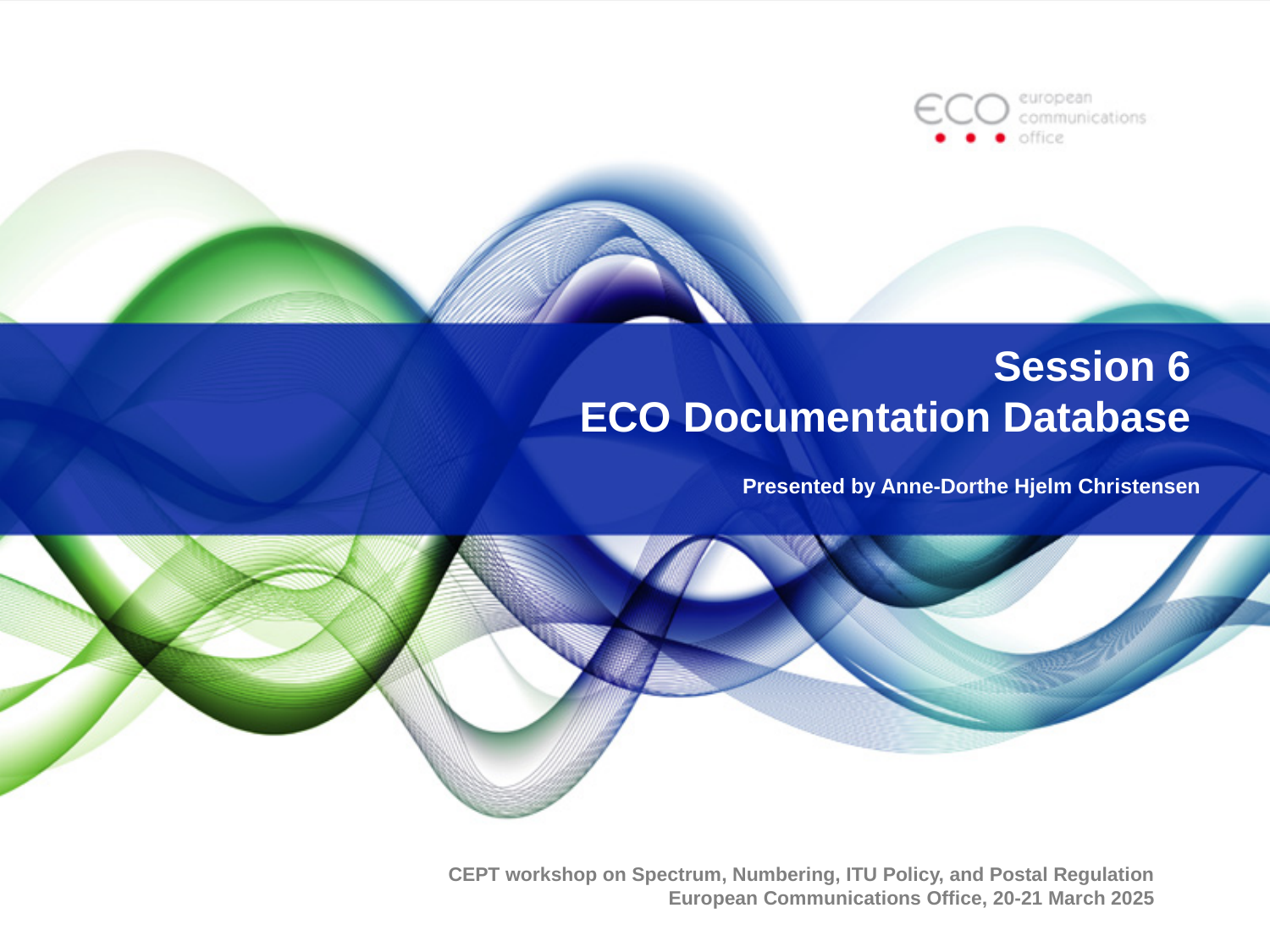

# Session 6 ECO Documentation Database
Presented by Anne-Dorthe Hjelm Christensen
CEPT workshop on Spectrum, Numbering, ITU Policy, and Postal Regulation
European Communications Office, 20-21 March 2025